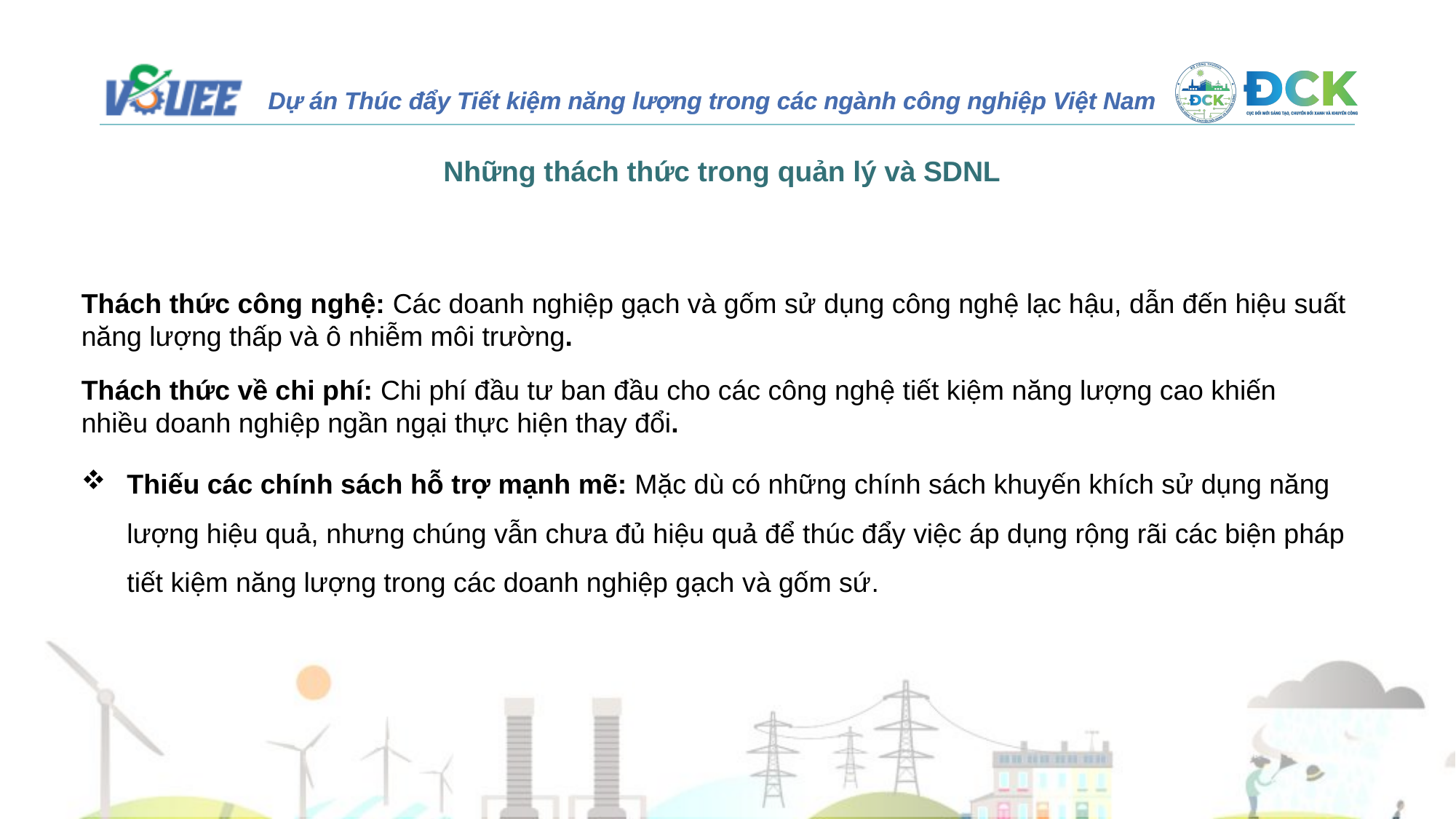

Những thách thức trong quản lý và SDNL
Thách thức công nghệ: Các doanh nghiệp gạch và gốm sử dụng công nghệ lạc hậu, dẫn đến hiệu suất năng lượng thấp và ô nhiễm môi trường.
Thách thức về chi phí: Chi phí đầu tư ban đầu cho các công nghệ tiết kiệm năng lượng cao khiến nhiều doanh nghiệp ngần ngại thực hiện thay đổi.
Thiếu các chính sách hỗ trợ mạnh mẽ: Mặc dù có những chính sách khuyến khích sử dụng năng lượng hiệu quả, nhưng chúng vẫn chưa đủ hiệu quả để thúc đẩy việc áp dụng rộng rãi các biện pháp tiết kiệm năng lượng trong các doanh nghiệp gạch và gốm sứ.